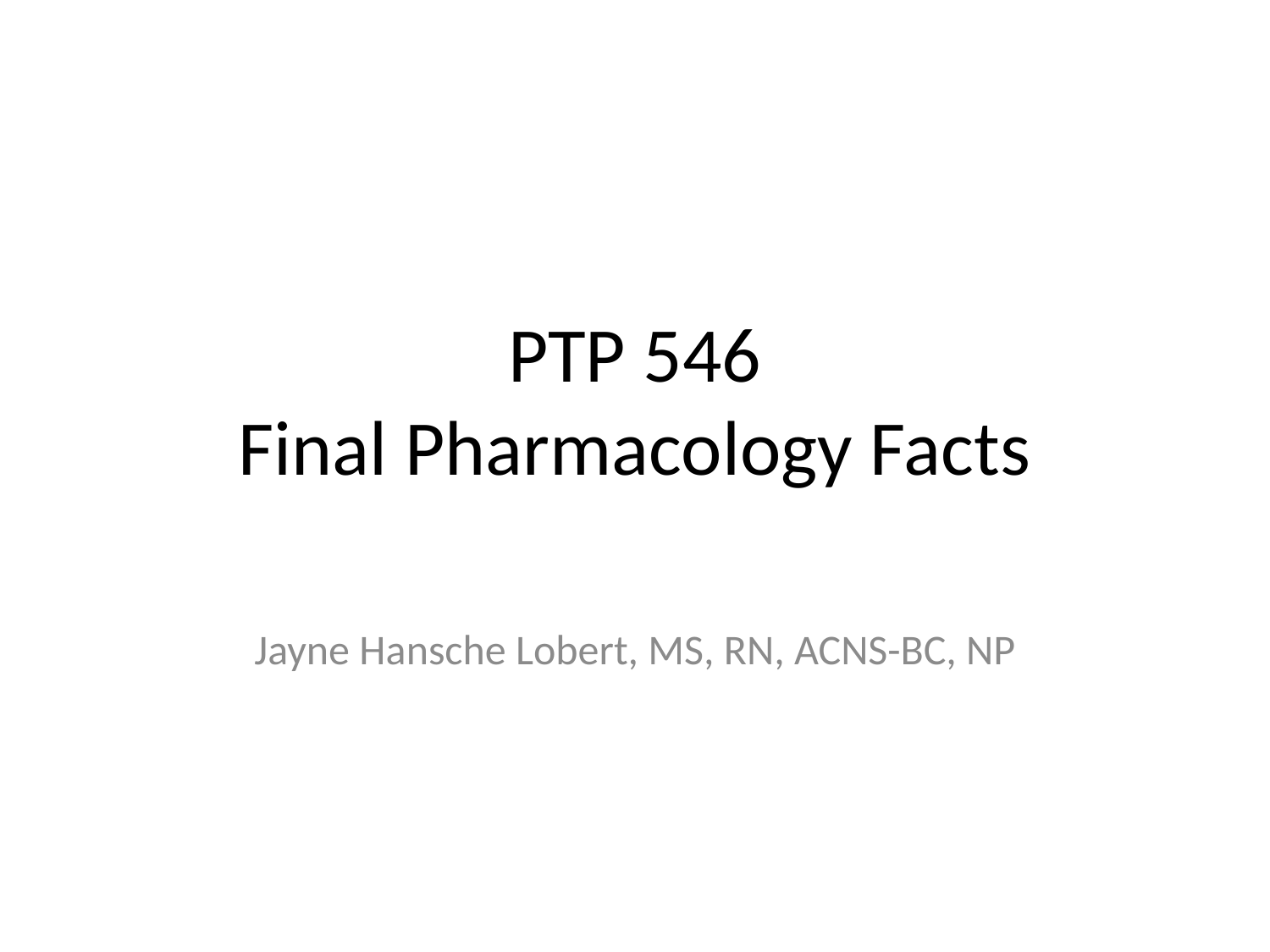

# PTP 546 Final Pharmacology Facts

Jayne Hansche Lobert, MS, RN, ACNS-BC, NP